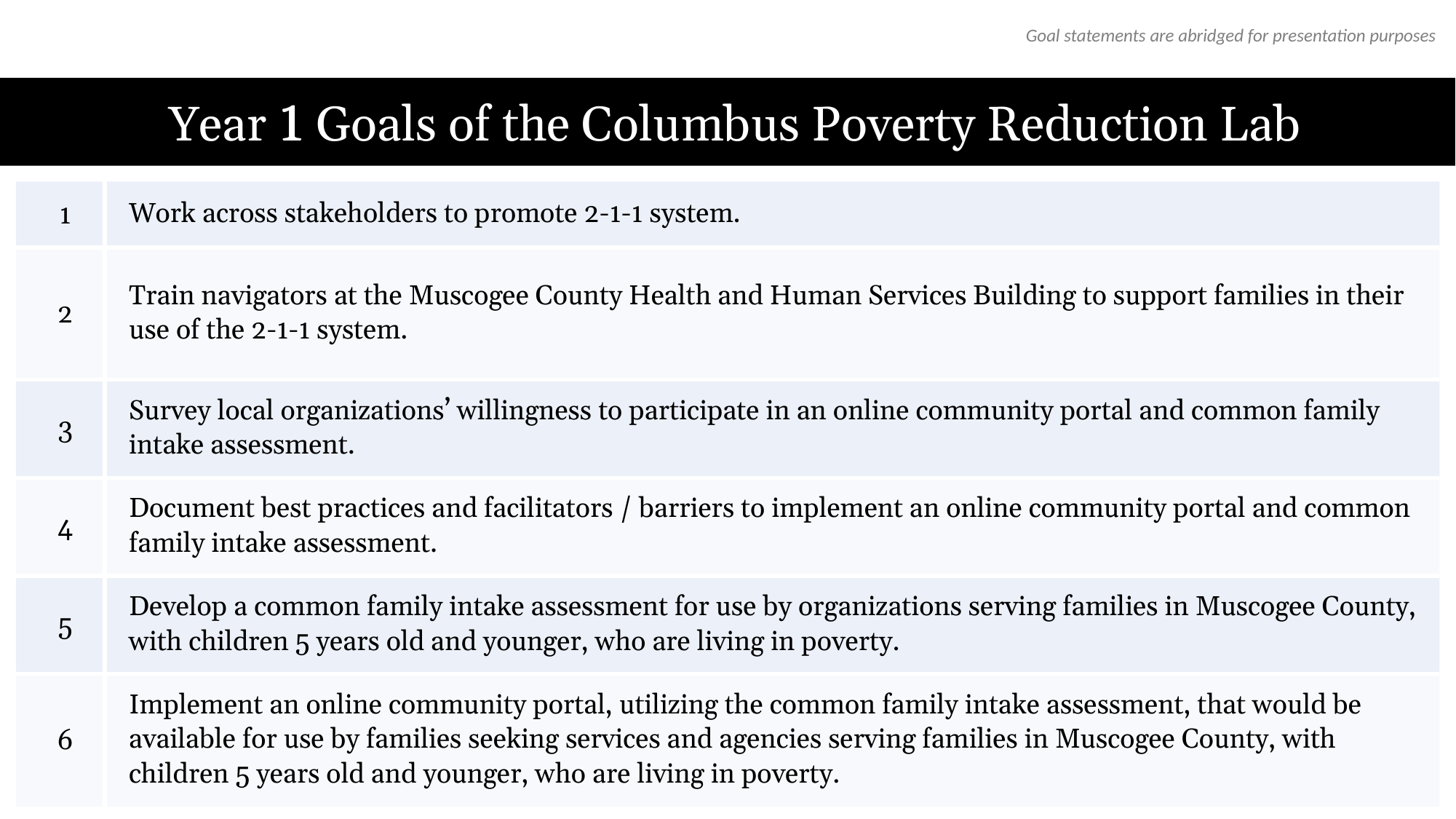

Goal statements are abridged for presentation purposes
# Year 1 Goals of the Columbus Poverty Reduction Lab

| 1 | Work across stakeholders to promote 2-1-1 system. |
| --- | --- |
| 2 | Train navigators at the Muscogee County Health and Human Services Building to support families in their use of the 2-1-1 system. |
| 3 | Survey local organizations’ willingness to participate in an online community portal and common family intake assessment. |
| 4 | Document best practices and facilitators / barriers to implement an online community portal and common family intake assessment. |
| 5 | Develop a common family intake assessment for use by organizations serving families in Muscogee County, with children 5 years old and younger, who are living in poverty. |
| 6 | Implement an online community portal, utilizing the common family intake assessment, that would be available for use by families seeking services and agencies serving families in Muscogee County, with children 5 years old and younger, who are living in poverty. |